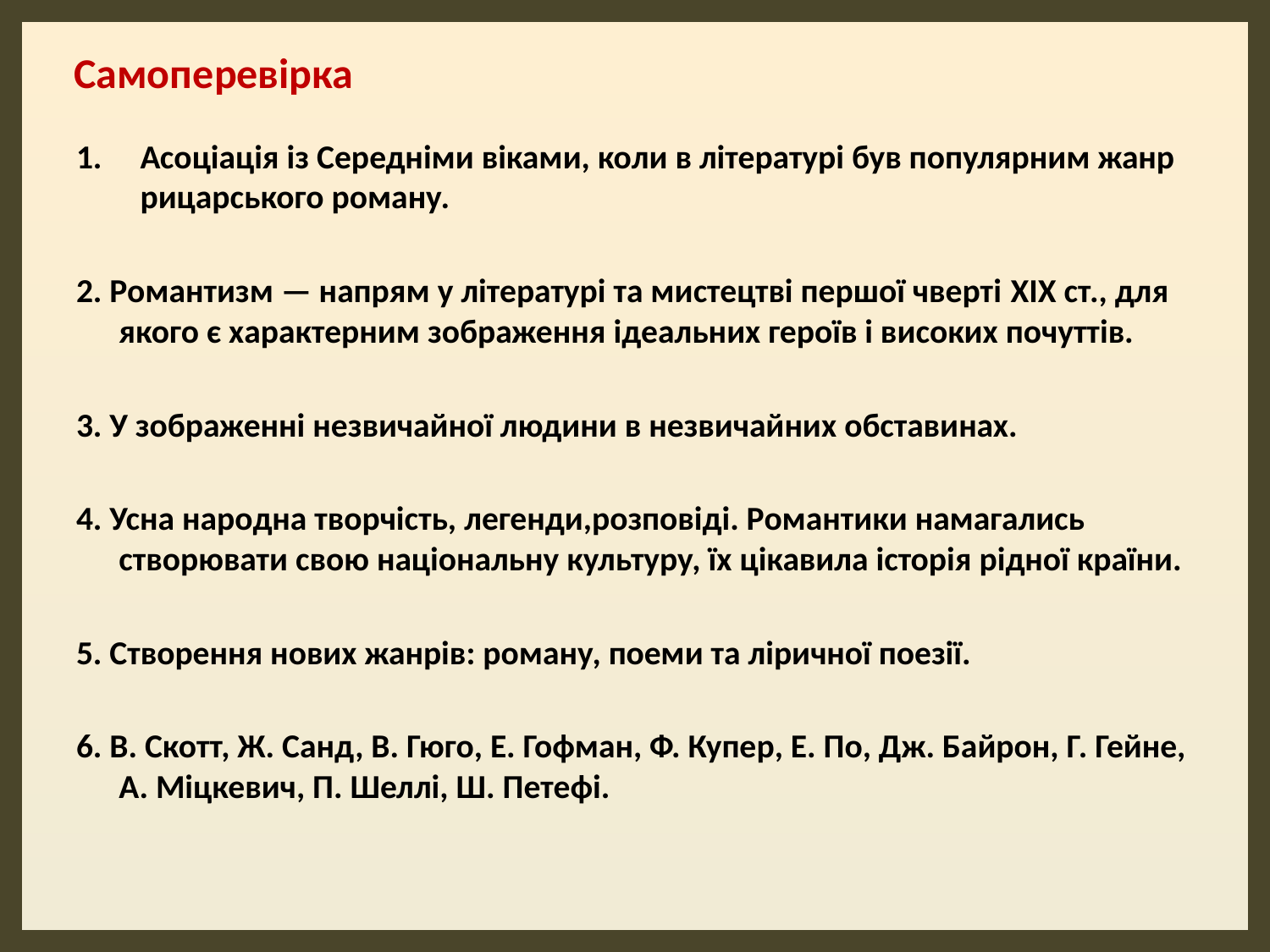

Самоперевірка
Асоціація із Середніми віками, коли в літературі був популярним жанр рицарського роману.

2. Романтизм — напрям у літературі та мистецтві першої чверті XIX ст., для якого є характерним зображення ідеальних героїв і високих почуттів.

3. У зображенні незвичайної людини в незвичайних обставинах.

4. Усна народна творчість, легенди,розповіді. Романтики намагались створювати свою національну культуру, їх цікавила історія рідної країни.

5. Створення нових жанрів: роману, поеми та ліричної поезії.

6. В. Скотт, Ж. Санд, В. Гюго, Е. Гофман, Ф. Купер, Е. По, Дж. Байрон, Г. Гейне, А. Міцкевич, П. Шеллі, Ш. Петефі.